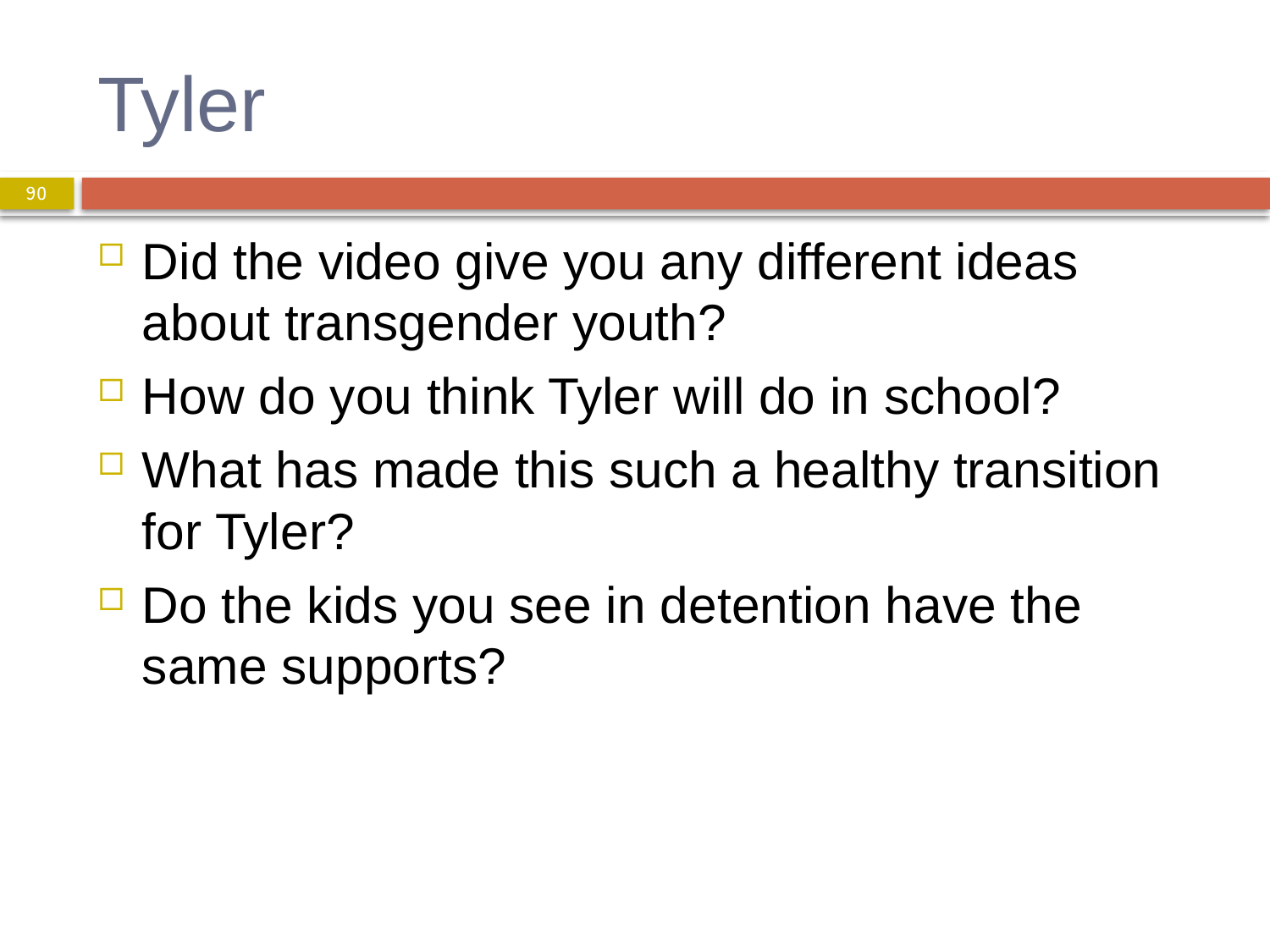

# Tyler
90
Did the video give you any different ideas about transgender youth?
How do you think Tyler will do in school?
What has made this such a healthy transition for Tyler?
Do the kids you see in detention have the same supports?